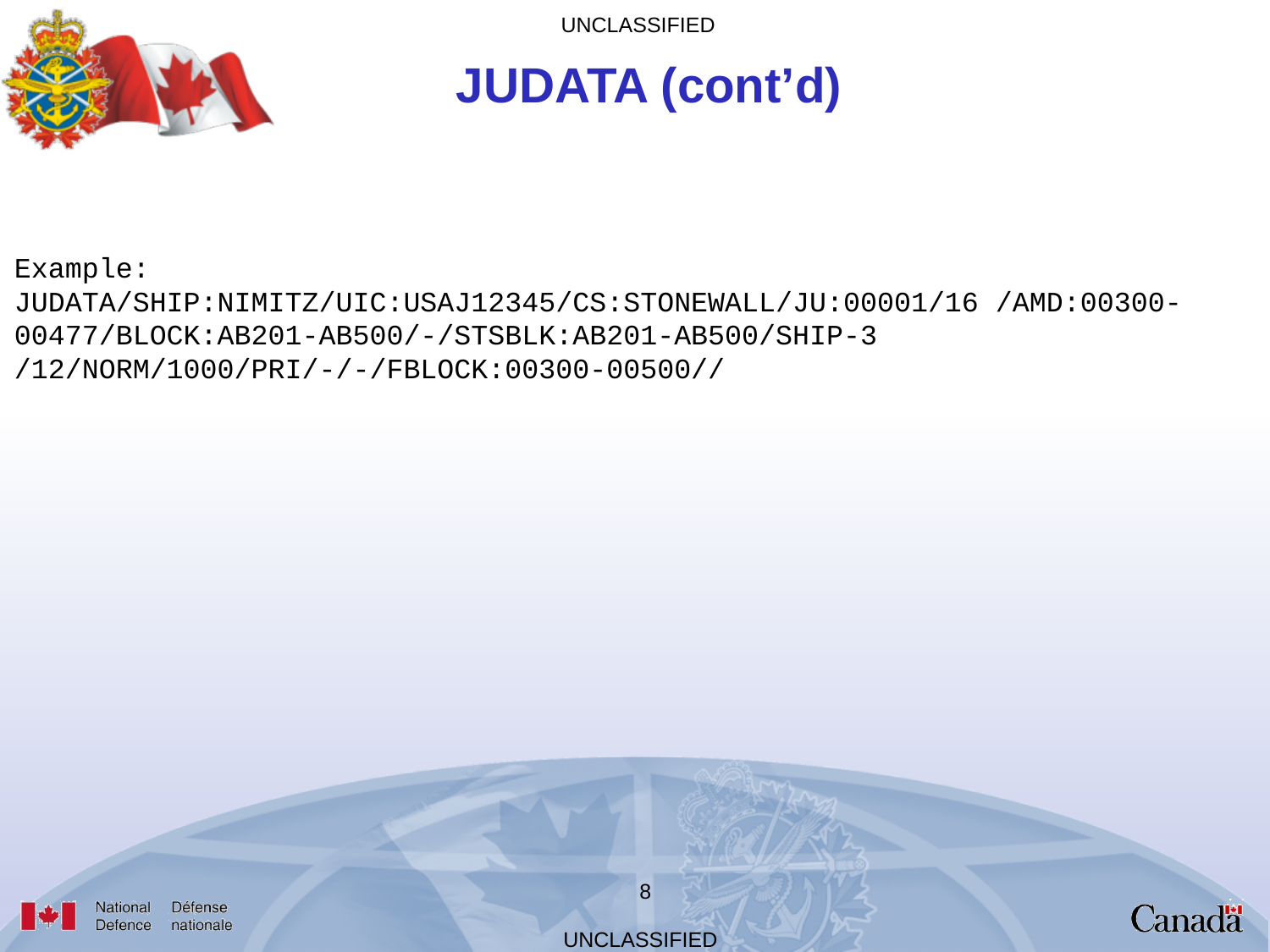

# JUDATA (cont’d)
Example:
JUDATA/SHIP:NIMITZ/UIC:USAJ12345/CS:STONEWALL/JU:00001/16 /AMD:00300-00477/BLOCK:AB201-AB500/-/STSBLK:AB201-AB500/SHIP-3 /12/NORM/1000/PRI/-/-/FBLOCK:00300-00500//